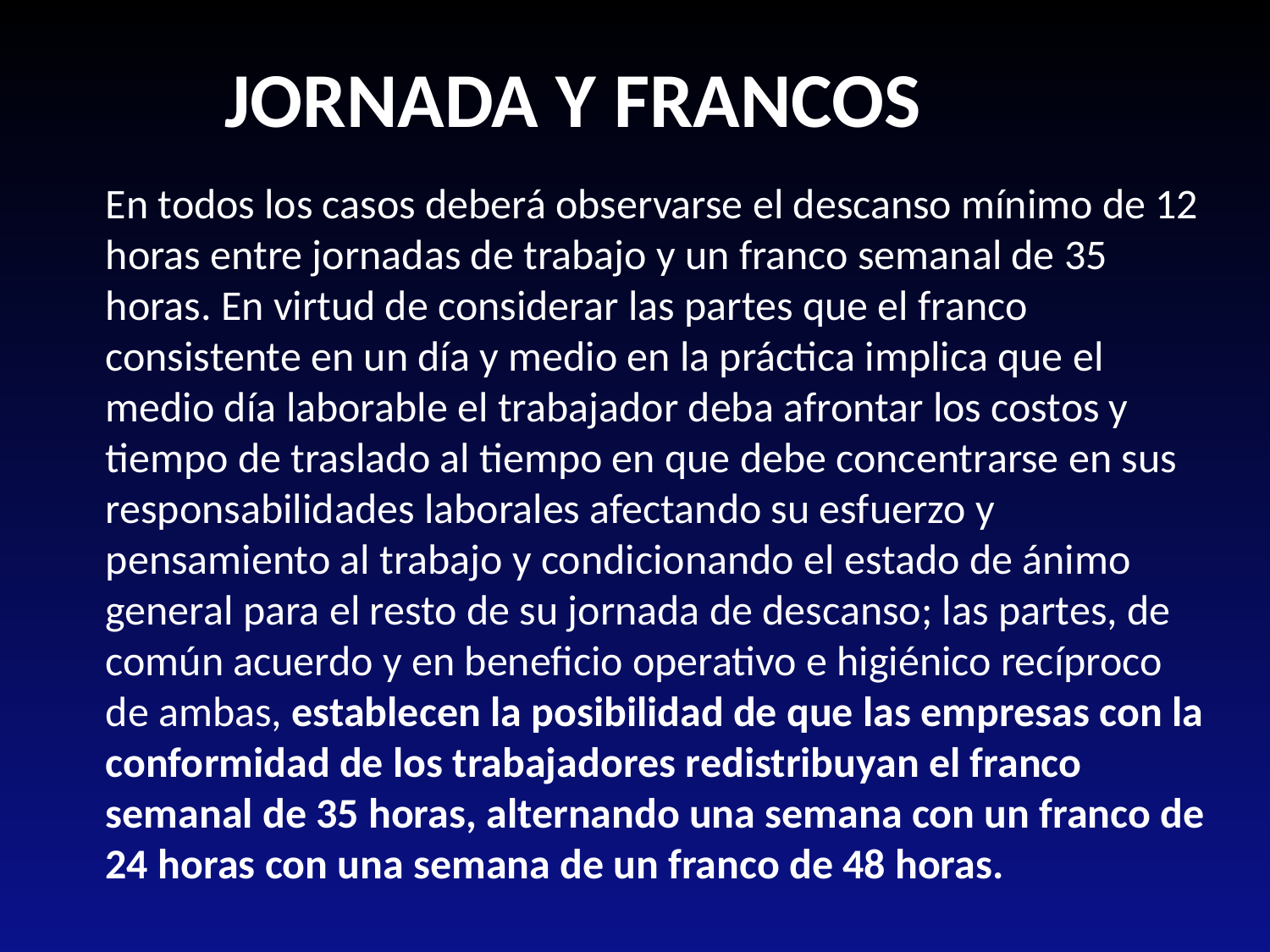

JORNADA Y FRANCOS
En todos los casos deberá observarse el descanso mínimo de 12 horas entre jornadas de trabajo y un franco semanal de 35 horas. En virtud de considerar las partes que el franco consistente en un día y medio en la práctica implica que el medio día laborable el trabajador deba afrontar los costos y tiempo de traslado al tiempo en que debe concentrarse en sus responsabilidades laborales afectando su esfuerzo y pensamiento al trabajo y condicionando el estado de ánimo general para el resto de su jornada de descanso; las partes, de común acuerdo y en beneficio operativo e higiénico recíproco de ambas, establecen la posibilidad de que las empresas con la conformidad de los trabajadores redistribuyan el franco semanal de 35 horas, alternando una semana con un franco de 24 horas con una semana de un franco de 48 horas.